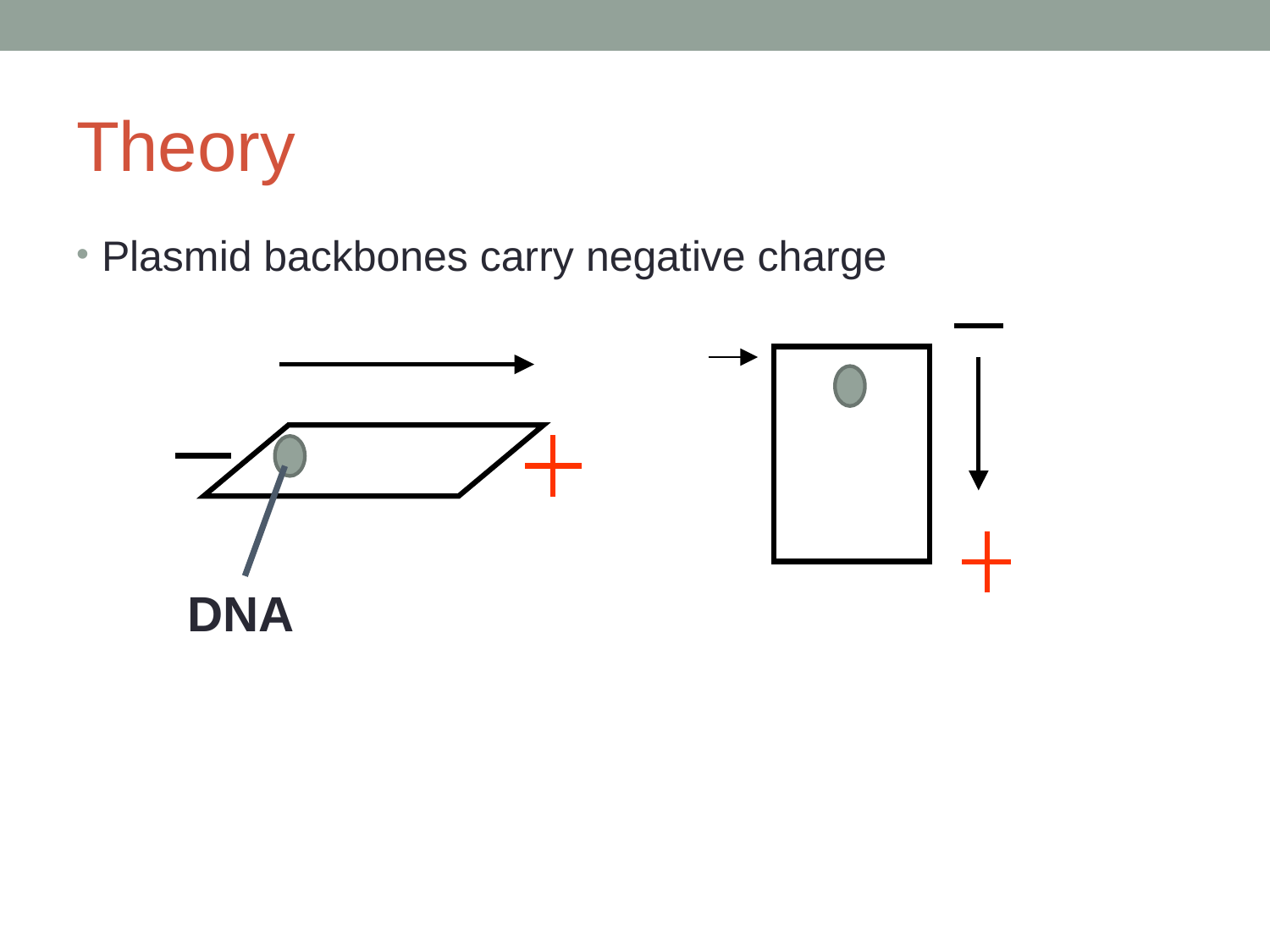

# Theory
Plasmid backbones carry negative charge

DNA